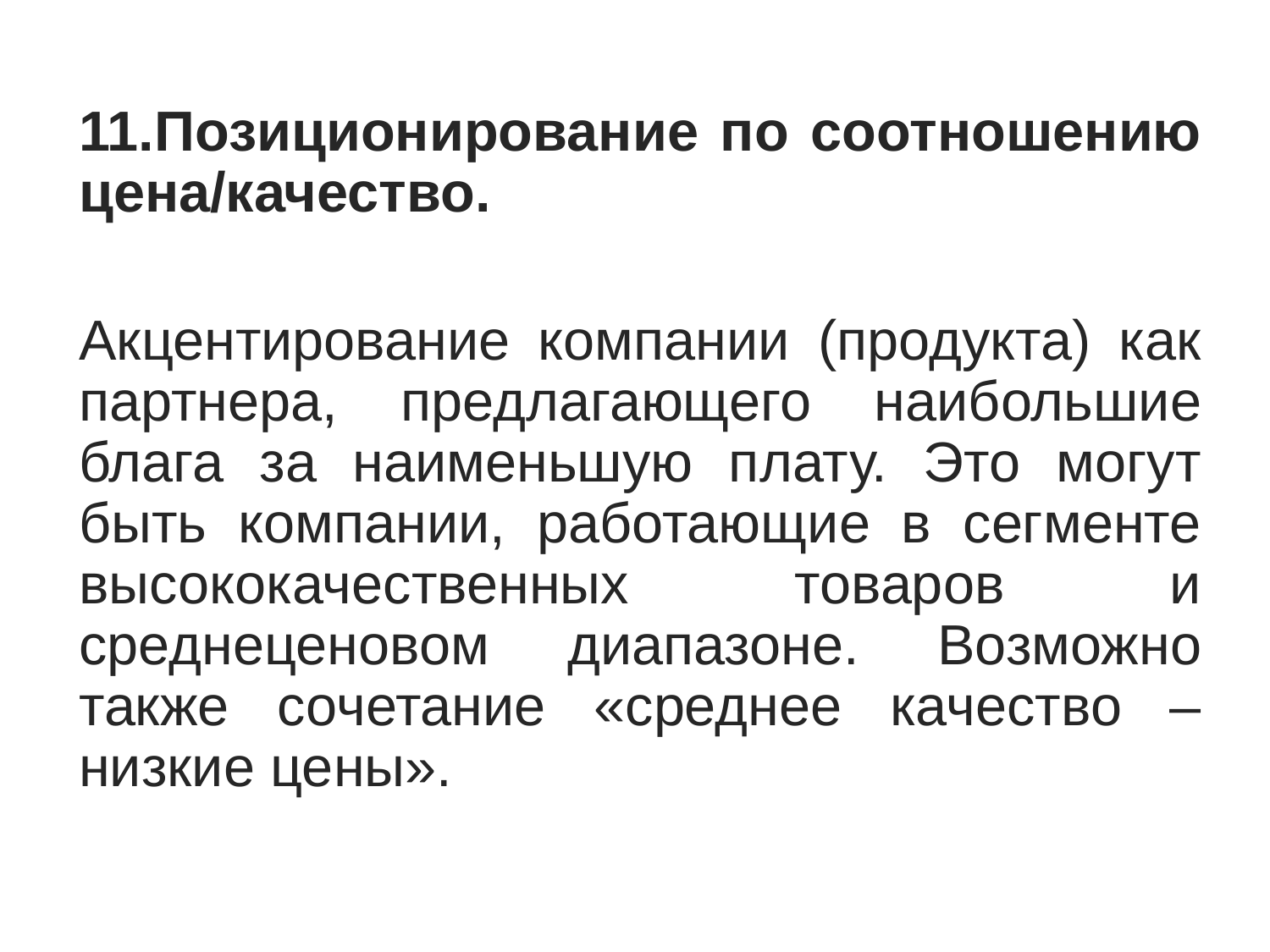

11.Позиционирование по соотношению цена/качество.

Акцентирование компании (продукта) как партнера, предлагающего наибольшие блага за наименьшую плату. Это могут быть компании, работающие в сегменте высококачественных товаров и среднеценовом диапазоне. Возможно также сочетание «среднее качество – низкие цены».